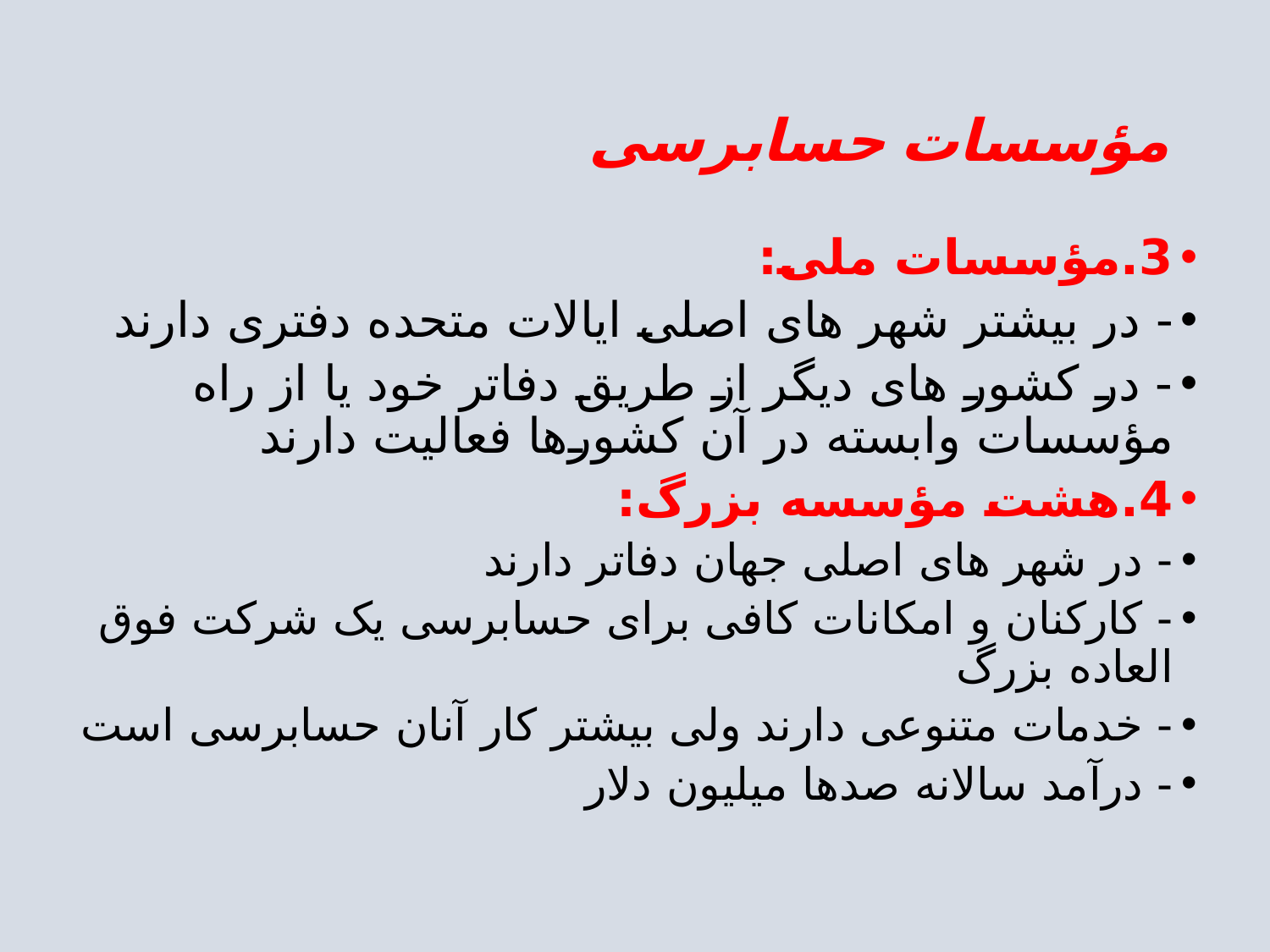

# مؤسسات حسابرسی
3.مؤسسات ملی:
- در بیشتر شهر های اصلی ایالات متحده دفتری دارند
- در کشور های دیگر از طریق دفاتر خود یا از راه مؤسسات وابسته در آن کشورها فعالیت دارند
4.هشت مؤسسه بزرگ:
- در شهر های اصلی جهان دفاتر دارند
- کارکنان و امکانات کافی برای حسابرسی یک شرکت فوق العاده بزرگ
- خدمات متنوعی دارند ولی بیشتر کار آنان حسابرسی است
- درآمد سالانه صدها میلیون دلار